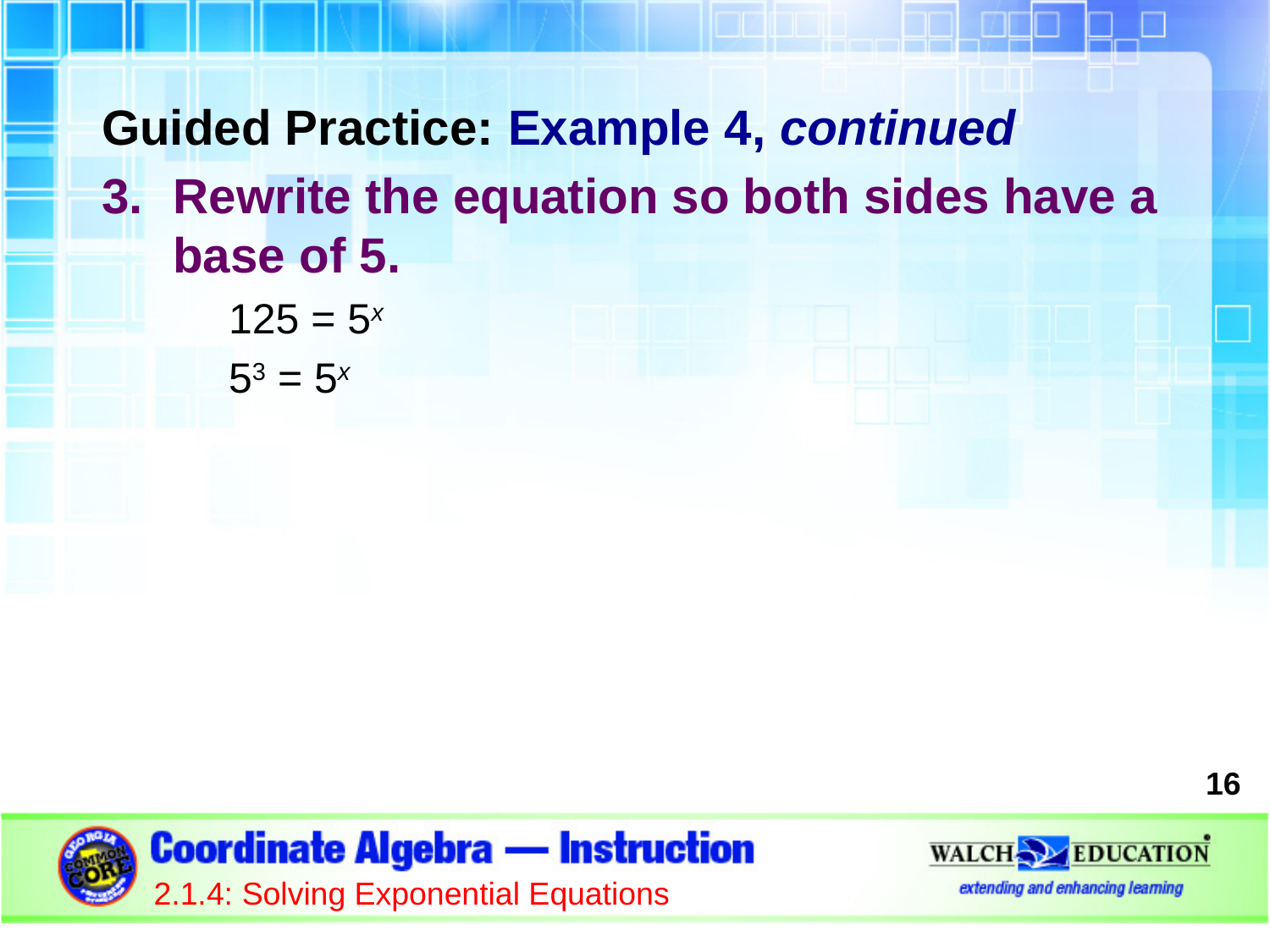

Guided Practice: Example 4, continued
Rewrite the equation so both sides have a base of 5.
125 = 5x
53 = 5x
16
2.1.4: Solving Exponential Equations